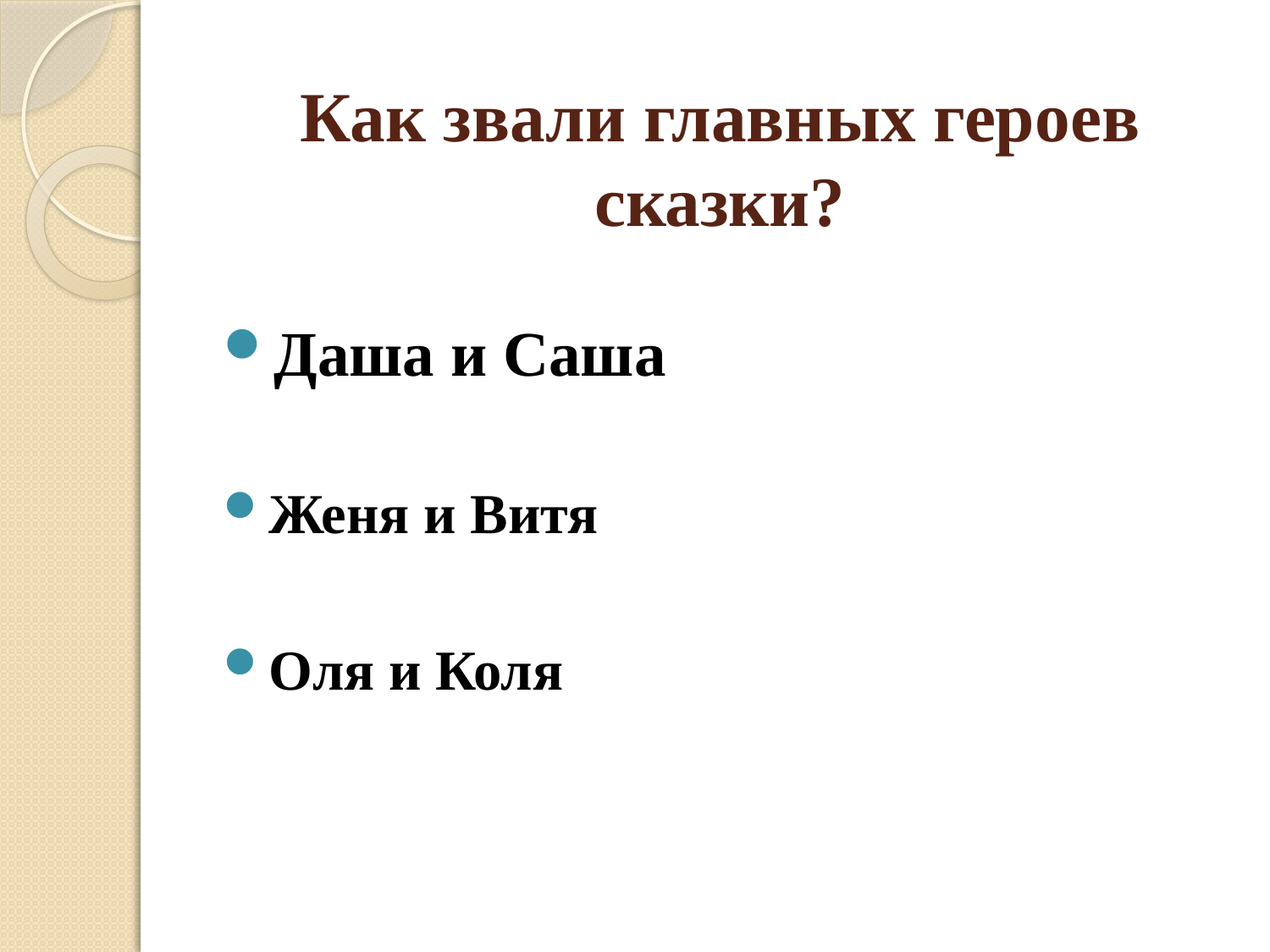

# Как звали главных героев сказки?
Даша и Саша

Женя и Витя

Оля и Коля